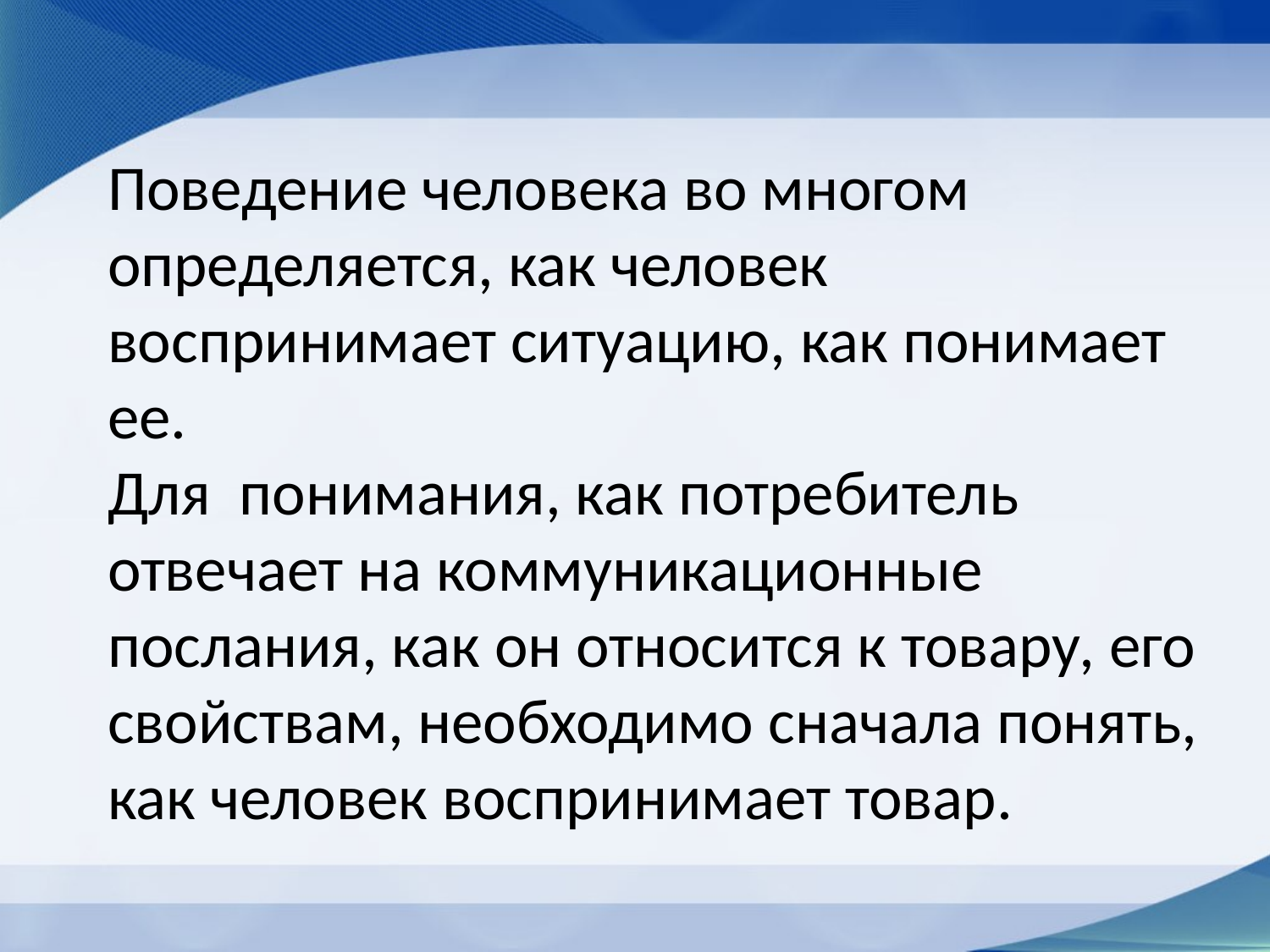

# Поведение человека во многом определяется, как человек воспринимает ситуацию, как понимает ее. Для  понимания, как потребитель отвечает на коммуникационные послания, как он относится к товару, его свойствам, необходимо сначала понять, как человек воспринимает товар.